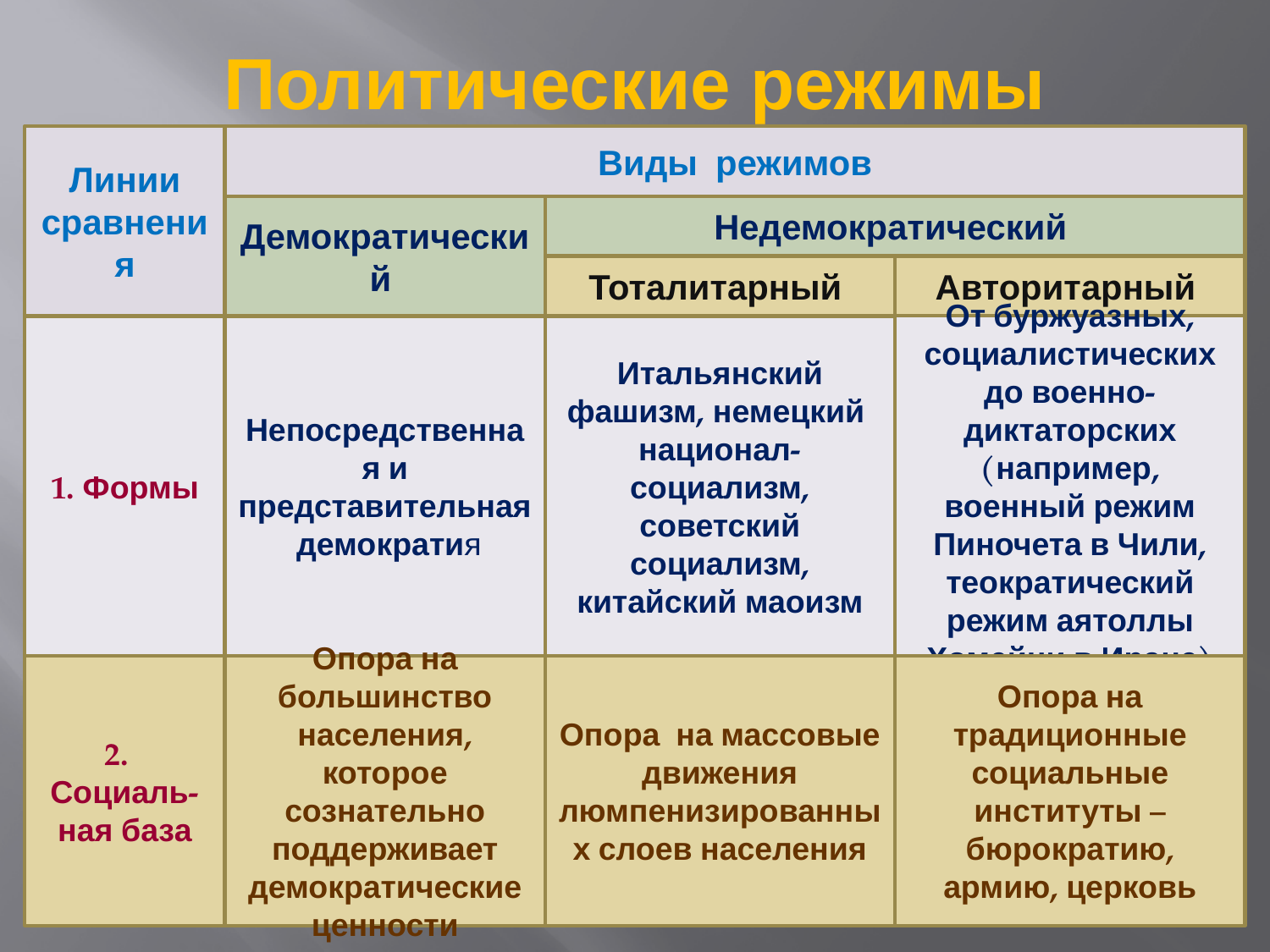

# Политические режимы

Линии сравнения
Виды  режимов

Демократический
Недемократический
Тоталитарный
Авторитарный
1. Формы
Непосредственная и представительная  демократия
Итальянский фашизм, немецкий  национал-социализм, советский социализм, китайский маоизм
От буржуазных, социалистических до военно-диктаторских (например, военный режим Пиночета в Чили, теократический режим аятоллы Хомейни в Иране)
2.   Социаль-ная база
Опора на большинство населения, которое сознательно поддерживает демократические ценности
Опора  на массовые движения люмпенизированных слоев населения
Опора на традиционные социальные институты – бюрократию, армию, церковь